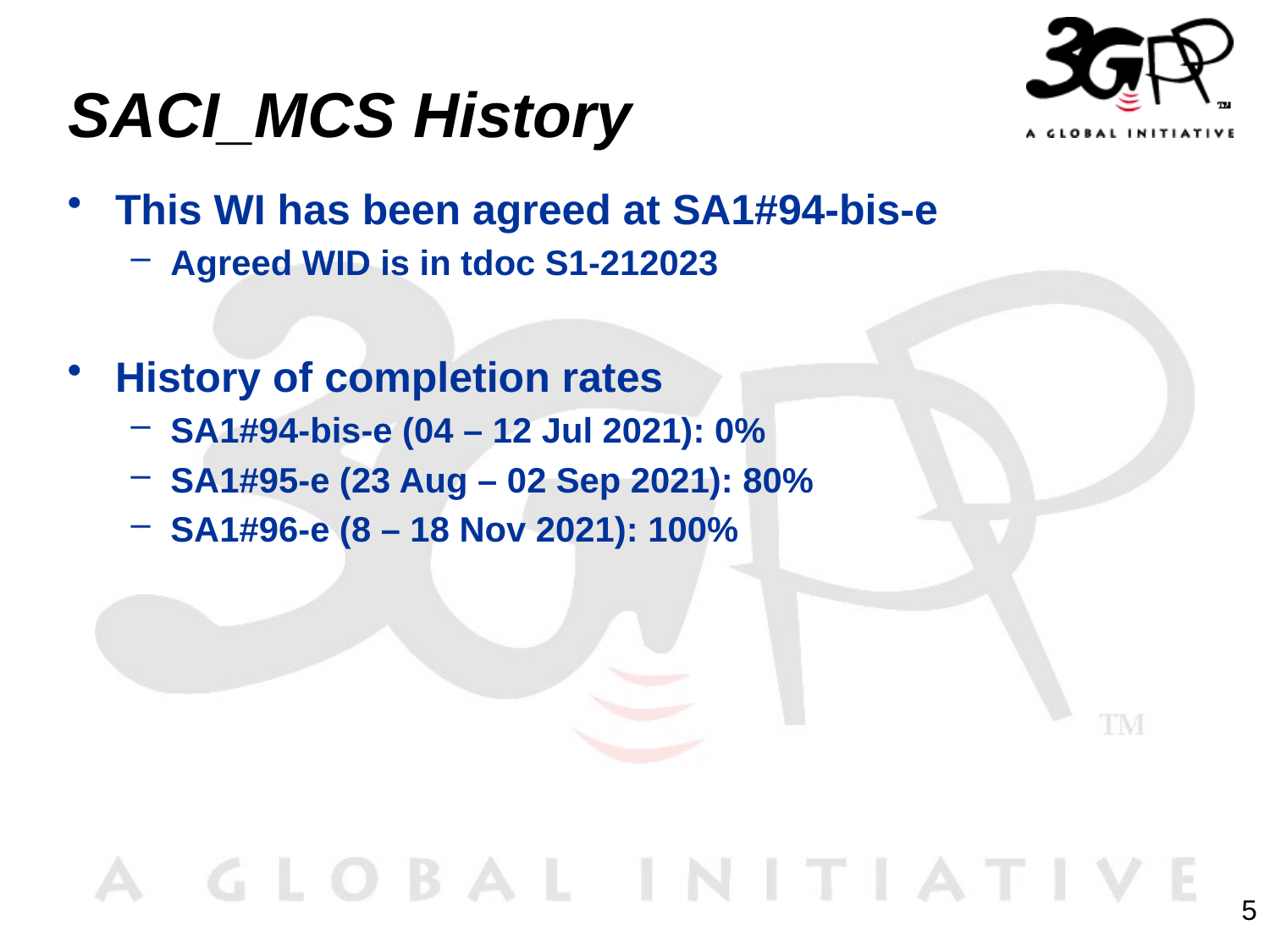

# SACI_MCS History
This WI has been agreed at SA1#94-bis-e
Agreed WID is in tdoc S1-212023

History of completion rates
SA1#94-bis-e (04 – 12 Jul 2021): 0%
SA1#95-e (23 Aug – 02 Sep 2021): 80%
SA1#96-e (8 – 18 Nov 2021): 100%

5